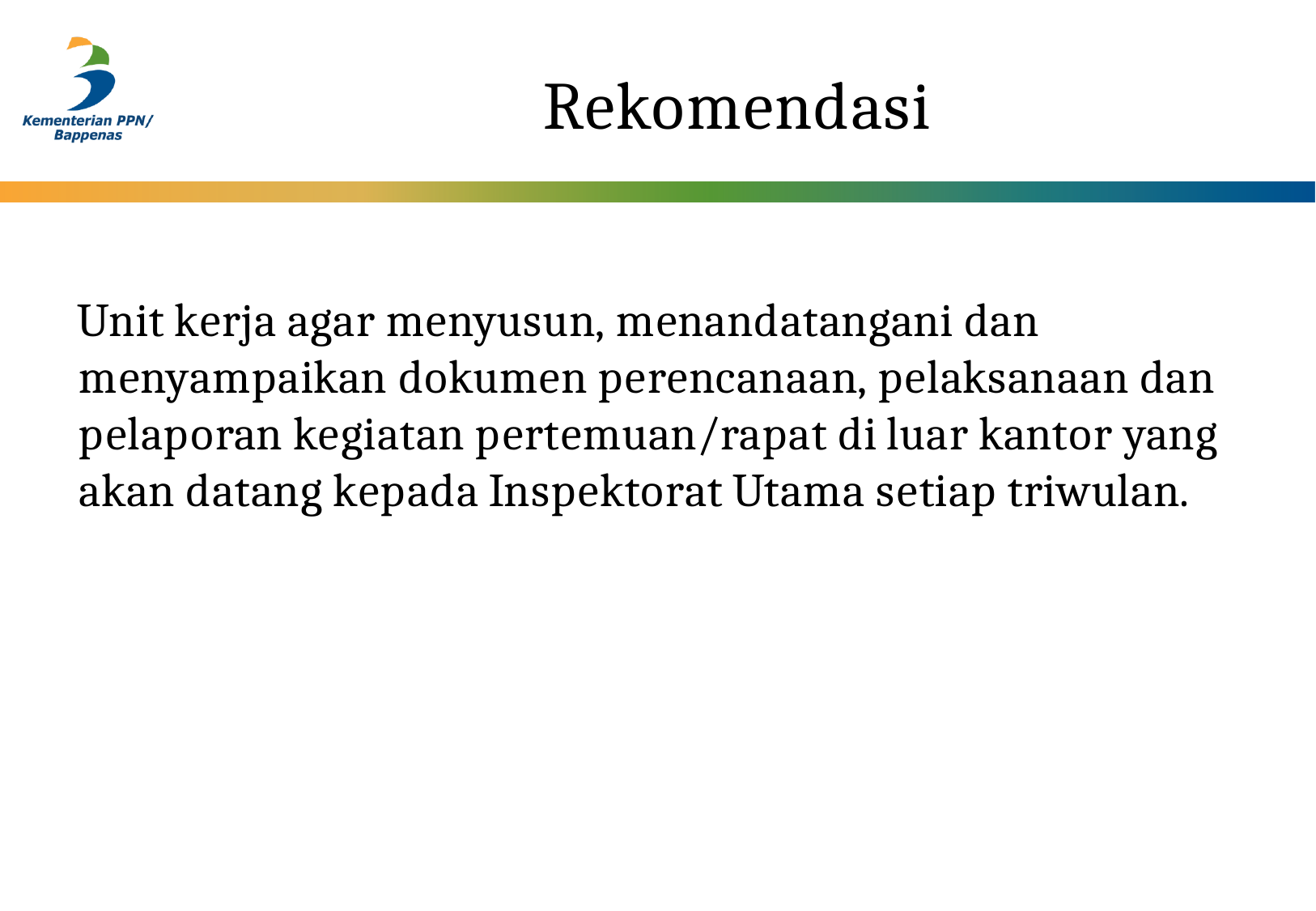

# Rekomendasi
Unit kerja agar menyusun, menandatangani dan menyampaikan dokumen perencanaan, pelaksanaan dan pelaporan kegiatan pertemuan/rapat di luar kantor yang akan datang kepada Inspektorat Utama setiap triwulan.